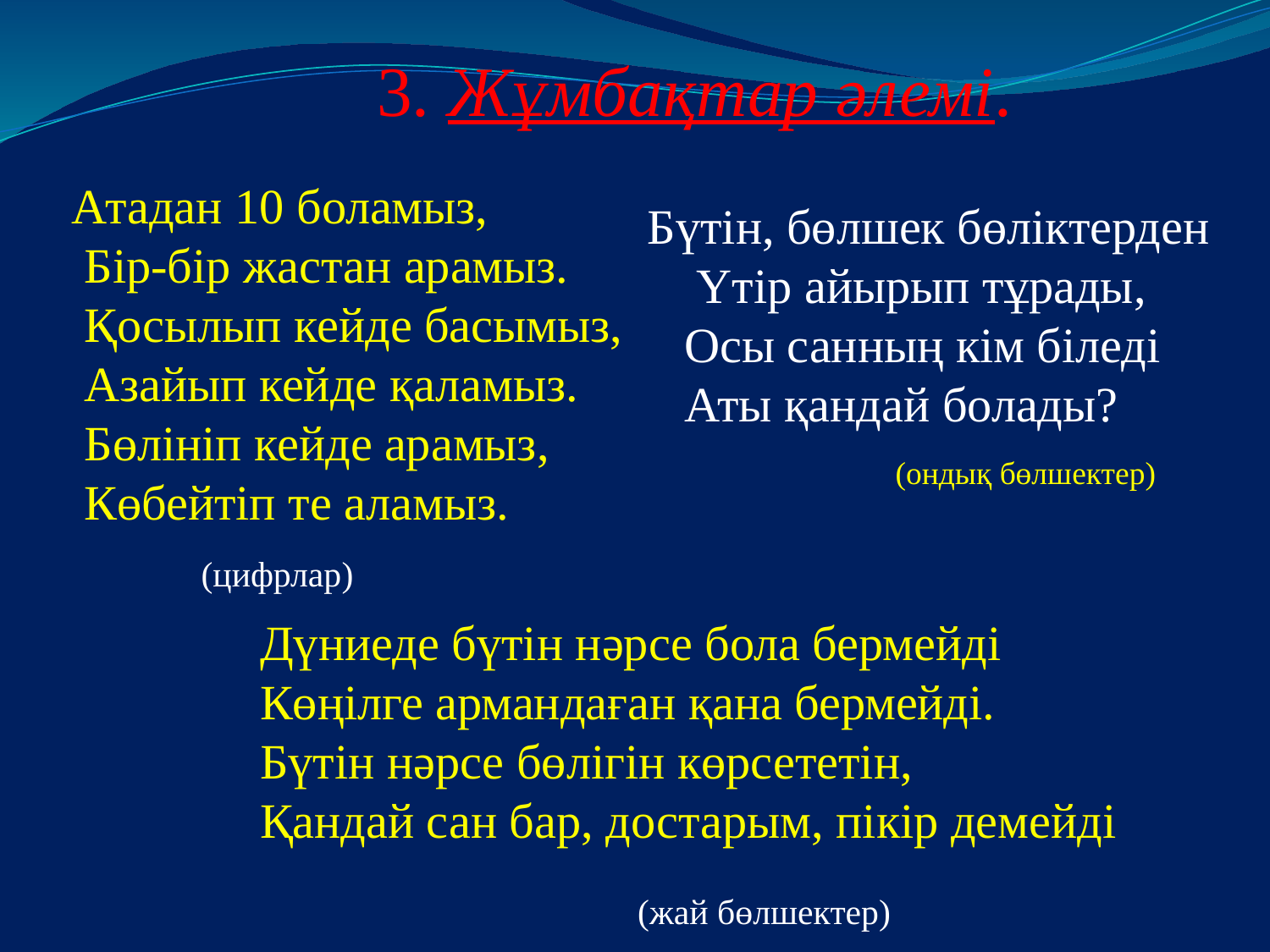

3. Жұмбақтар әлемі.

Атадан 10 боламыз,
 Бір-бір жастан арамыз.
 Қосылып кейде басымыз,
 Азайып кейде қаламыз.
 Бөлініп кейде арамыз,
 Көбейтіп те аламыз.

Бүтін, бөлшек бөліктерден
    Үтір айырып тұрады,
   Осы санның кім біледі
   Аты қандай болады?
(ондық бөлшектер)
(цифрлар)
    Дүниеде бүтін нәрсе бола бермейді
    Көңілге армандаған қана бермейді.
    Бүтін нәрсе бөлігін көрсететін,
    Қандай сан бар, достарым, пікір демейді

(жай бөлшектер)